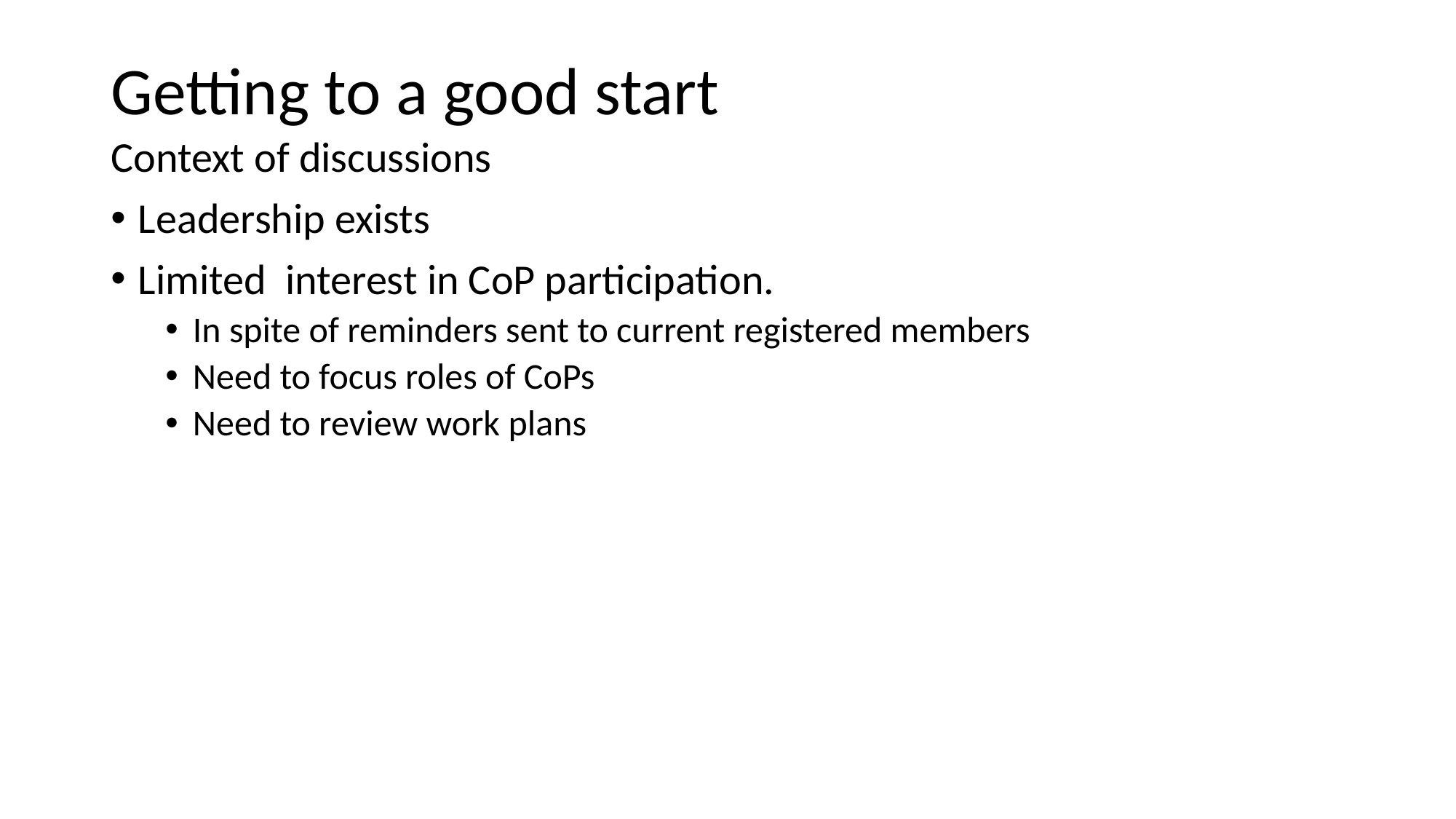

# Getting to a good start
Context of discussions
Leadership exists
Limited  interest in CoP participation.
In spite of reminders sent to current registered members
Need to focus roles of CoPs
Need to review work plans